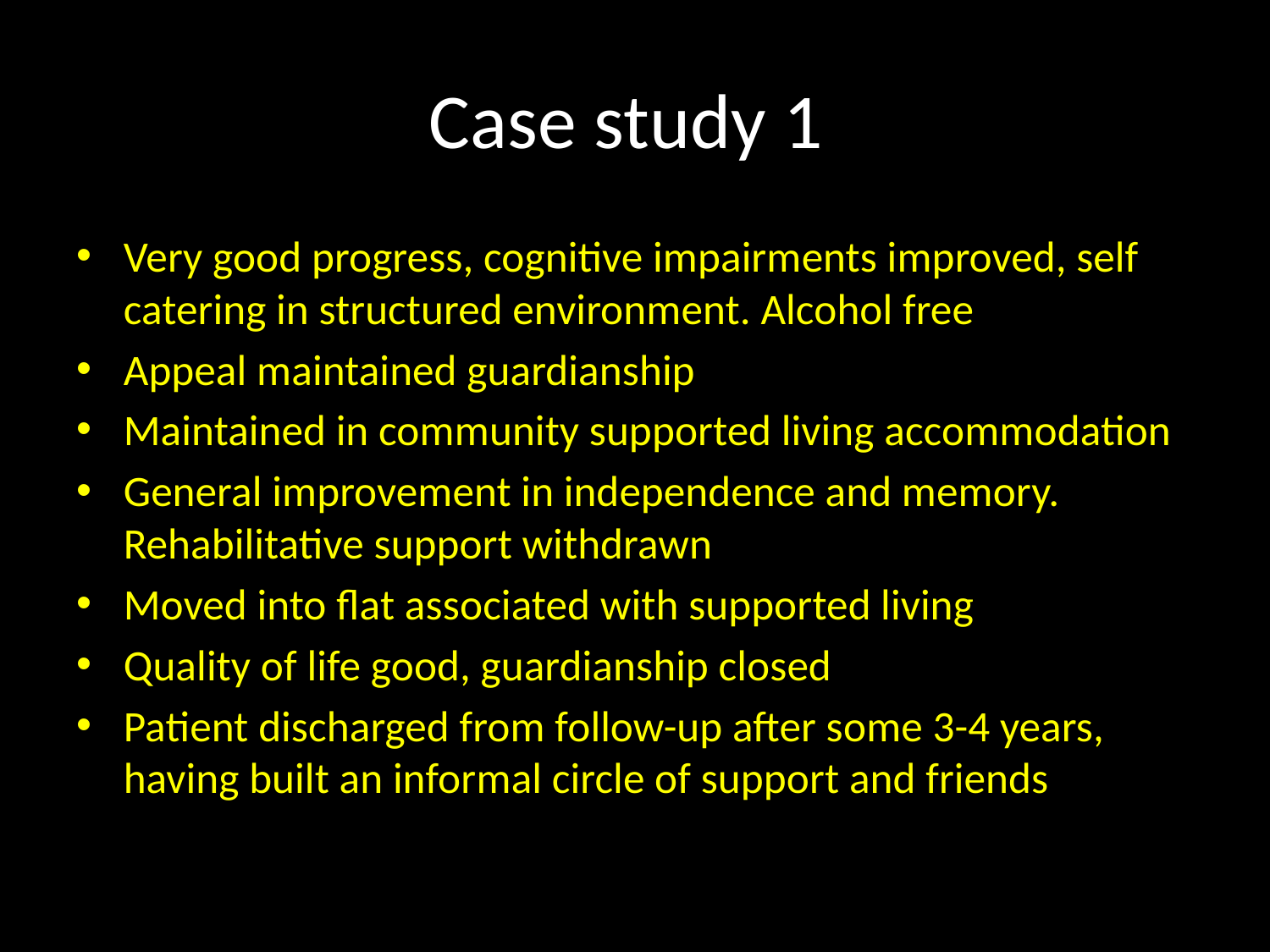

Case study 1
Very good progress, cognitive impairments improved, self catering in structured environment. Alcohol free
Appeal maintained guardianship
Maintained in community supported living accommodation
General improvement in independence and memory. Rehabilitative support withdrawn
Moved into flat associated with supported living
Quality of life good, guardianship closed
Patient discharged from follow-up after some 3-4 years, having built an informal circle of support and friends